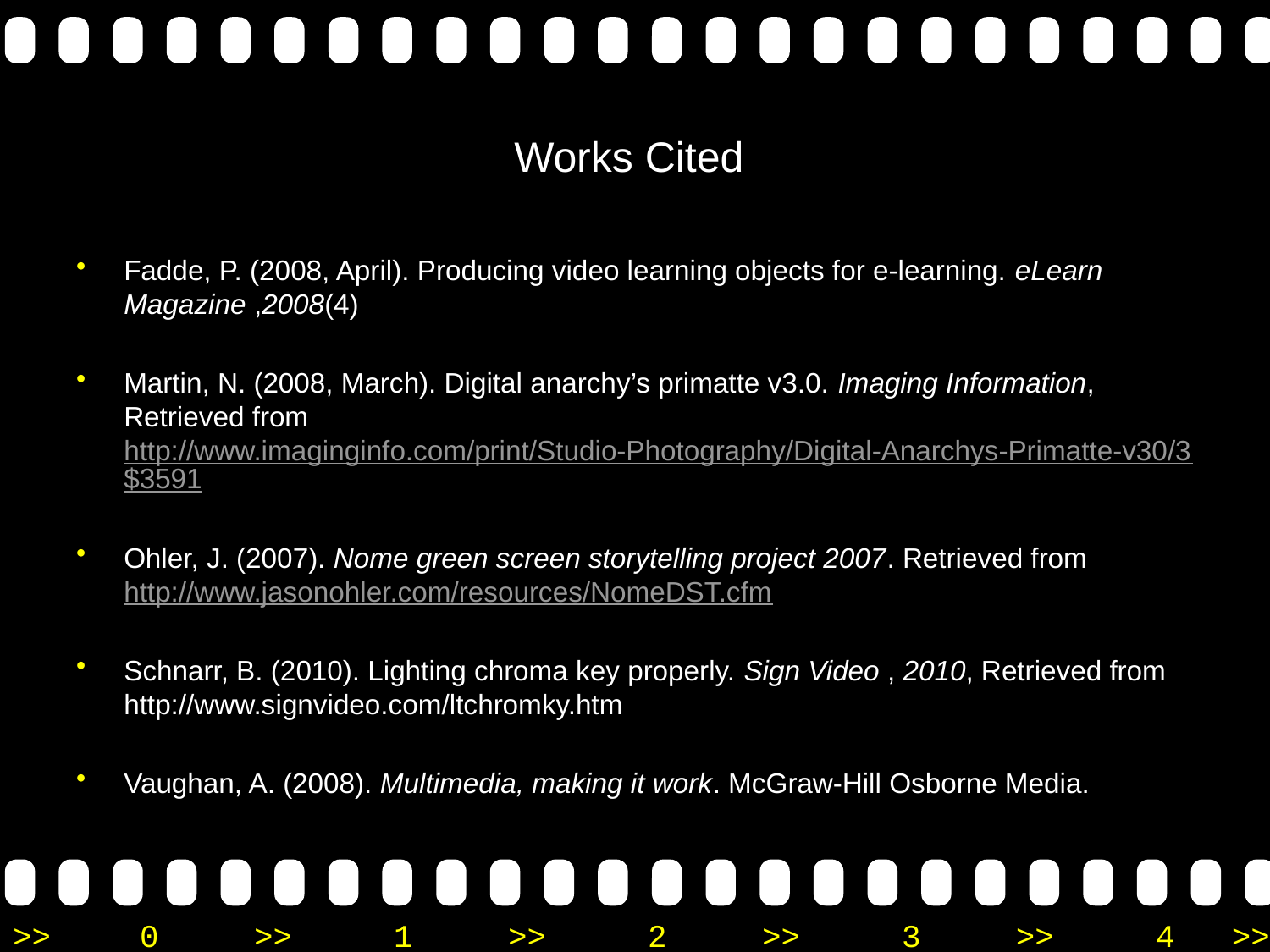

# Works Cited
Fadde, P. (2008, April). Producing video learning objects for e-learning. eLearn Magazine ,2008(4)

Martin, N. (2008, March). Digital anarchy’s primatte v3.0. Imaging Information, Retrieved from http://www.imaginginfo.com/print/Studio-Photography/Digital-Anarchys-Primatte-v30/3$3591

Ohler, J. (2007). Nome green screen storytelling project 2007. Retrieved from http://www.jasonohler.com/resources/NomeDST.cfm

Schnarr, B. (2010). Lighting chroma key properly. Sign Video , 2010, Retrieved from http://www.signvideo.com/ltchromky.htm

Vaughan, A. (2008). Multimedia, making it work. McGraw-Hill Osborne Media.